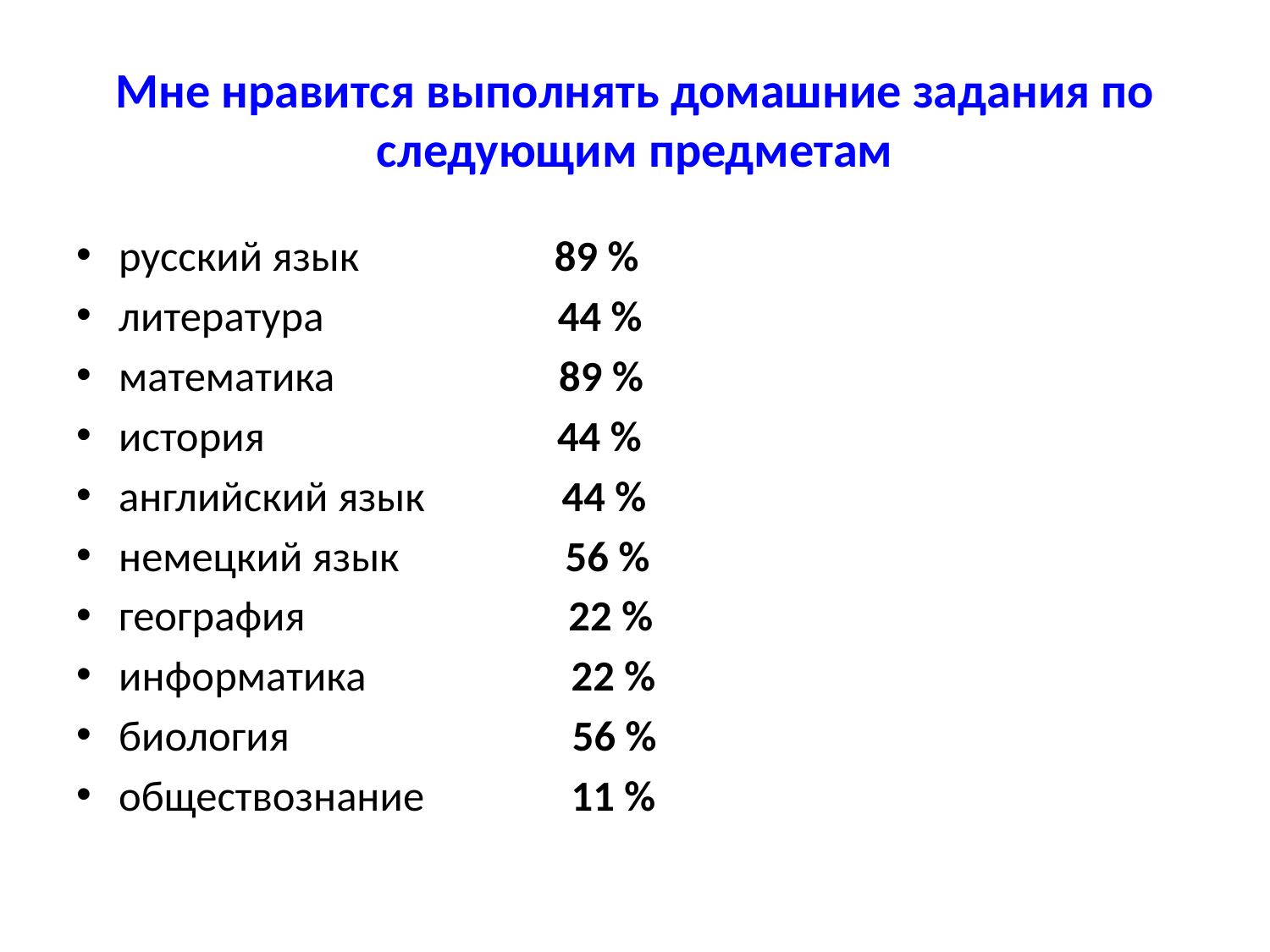

# Мне нравится выполнять домашние задания по следующим предметам
русский язык                    89 %
литература                        44 %
математика                       89 %
история                              44 %
английский язык              44 %
немецкий язык                 56 %
география                           22 %
информатика                     22 %
биология                             56 %
обществознание               11 %